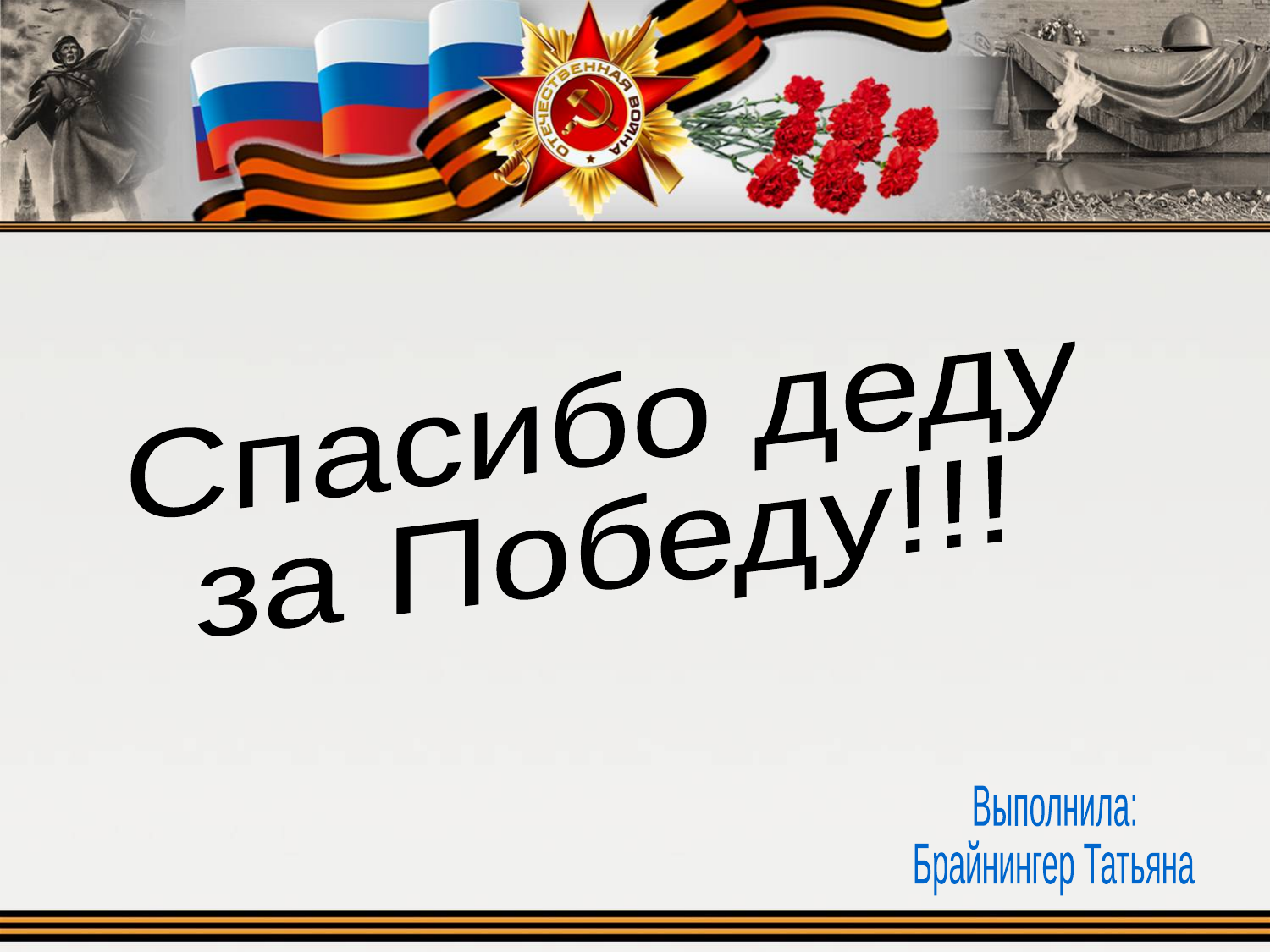

Спасибо деду
за Победу!!!
Выполнила:
Брайнингер Татьяна